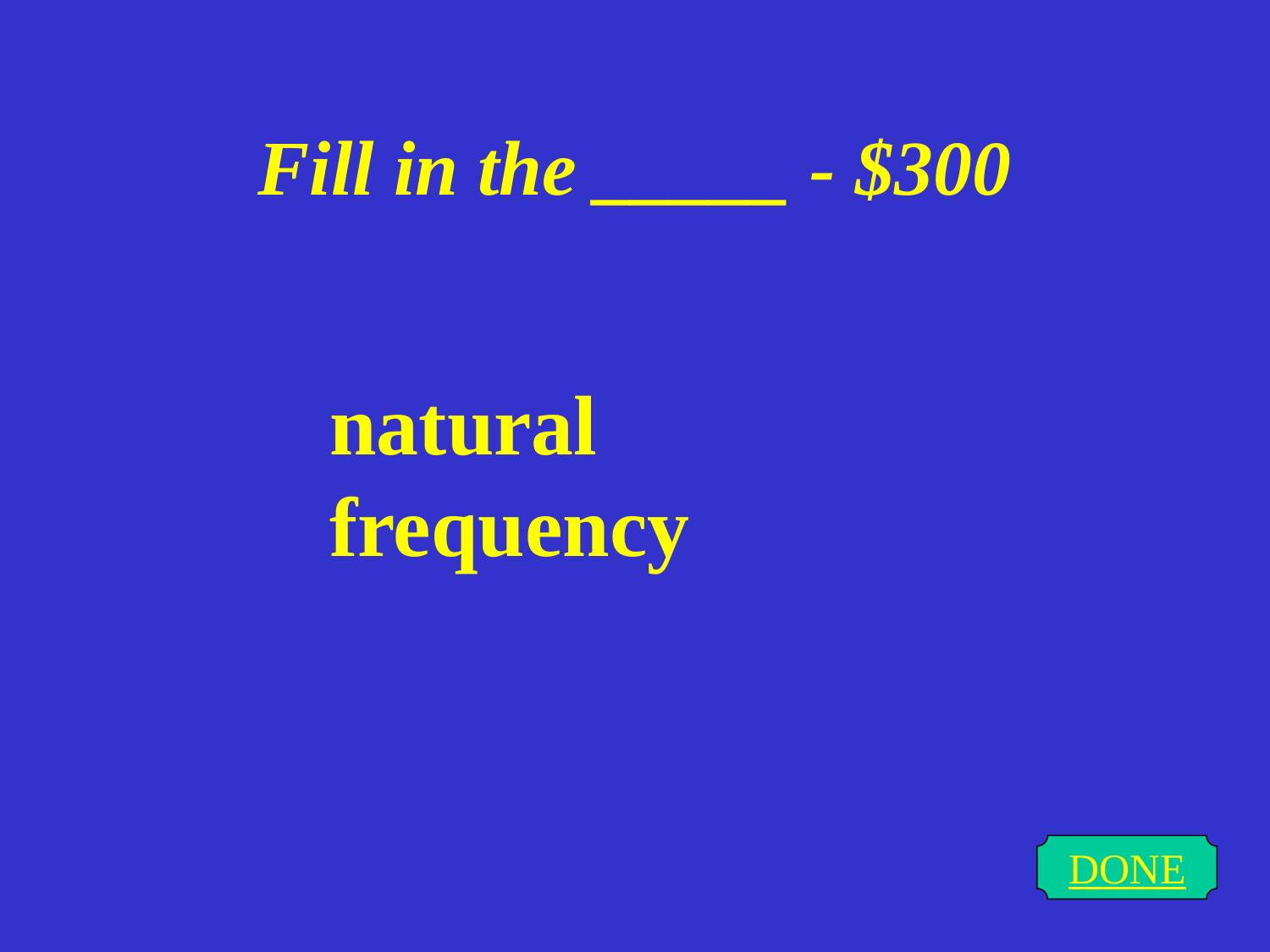

# Fill in the _____ - $300
natural frequency

DONE